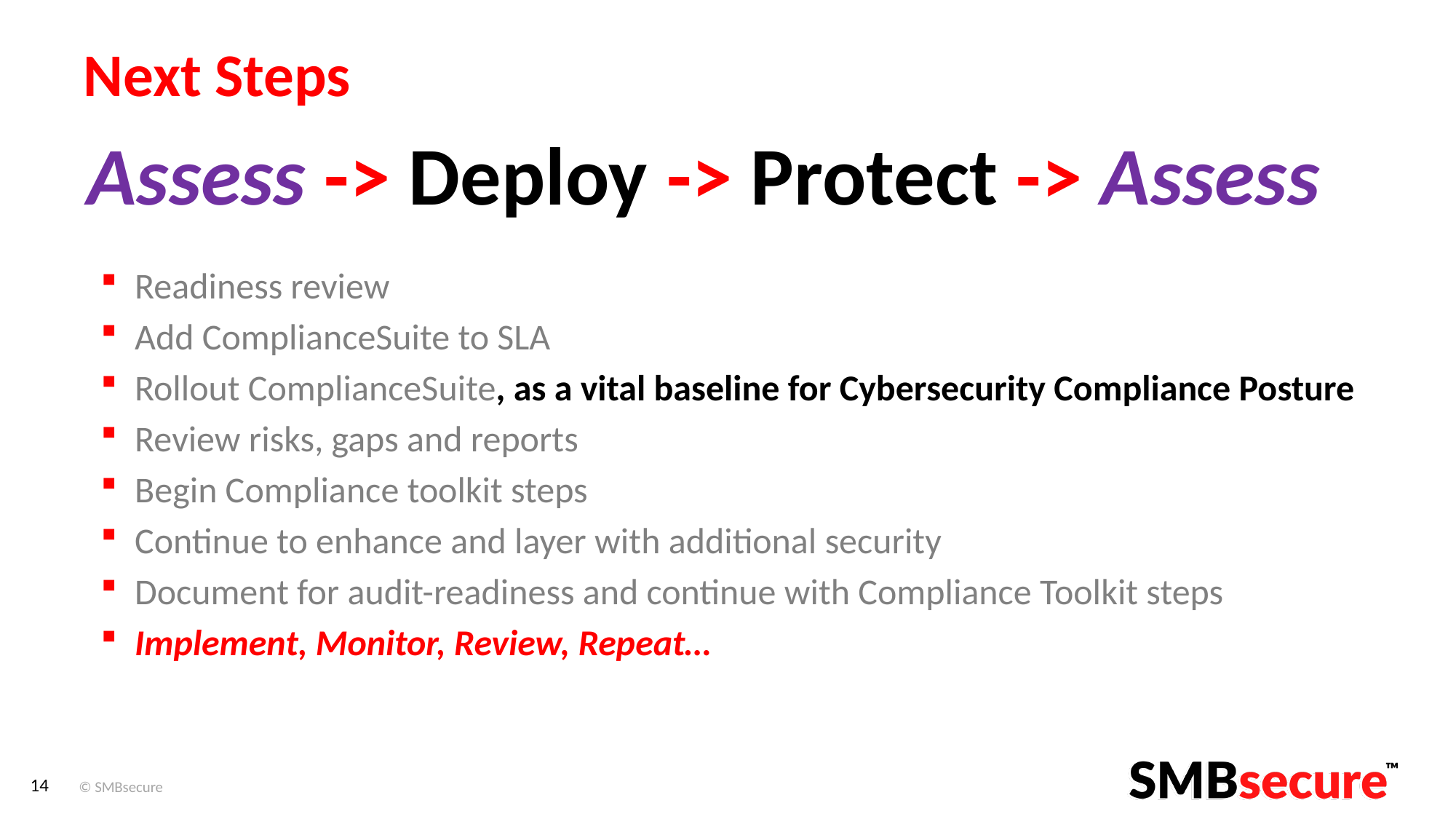

# Next Steps
Assess -> Deploy -> Protect -> Assess

Readiness review
Add ComplianceSuite to SLA
Rollout ComplianceSuite, as a vital baseline for Cybersecurity Compliance Posture
Review risks, gaps and reports
Begin Compliance toolkit steps
Continue to enhance and layer with additional security
Document for audit-readiness and continue with Compliance Toolkit steps
Implement, Monitor, Review, Repeat…